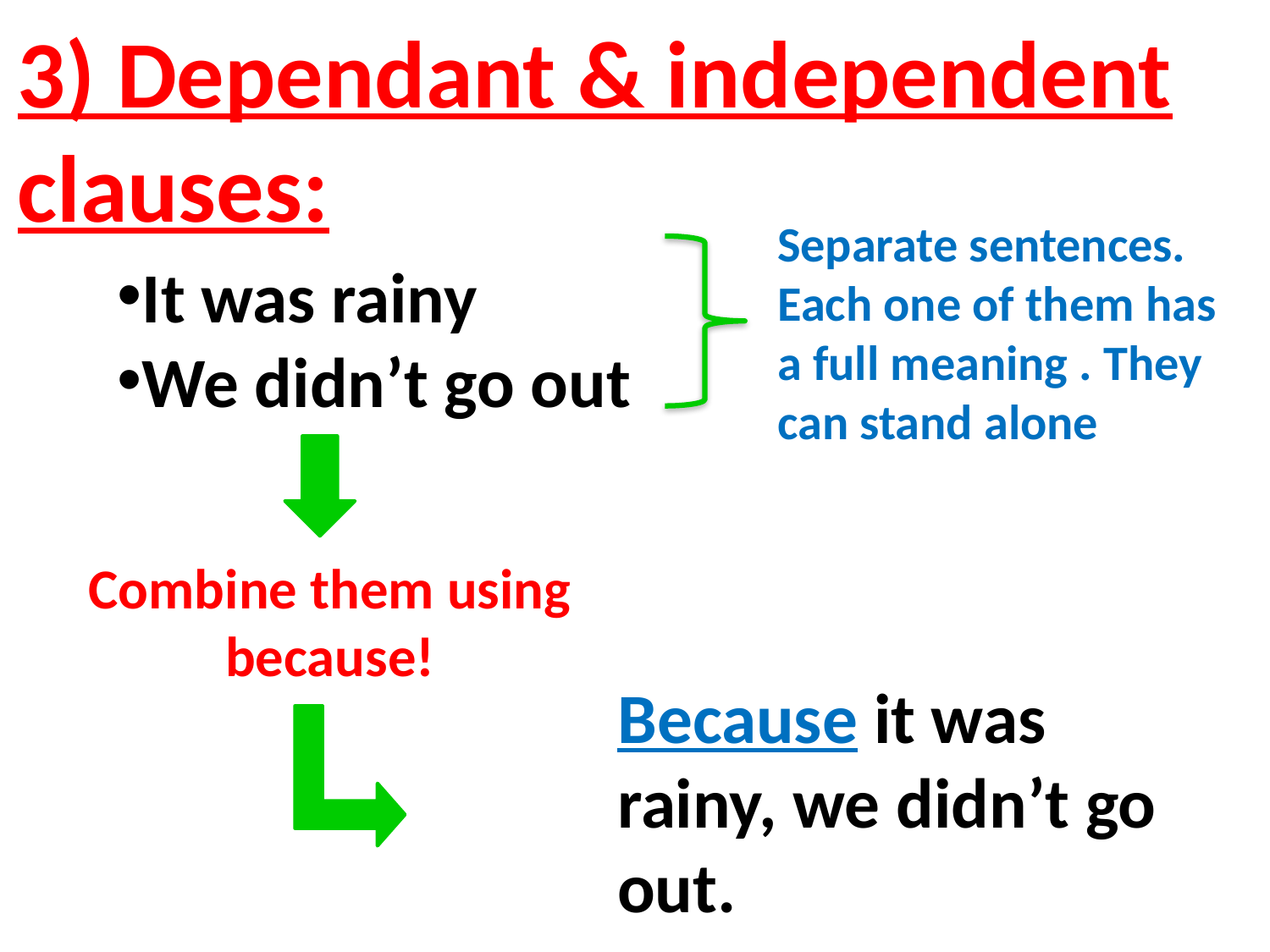

3) Dependant & independent clauses:
Separate sentences. Each one of them has a full meaning . They can stand alone

It was rainy
We didn’t go out

Combine them using because!
Because it was rainy, we didn’t go out.